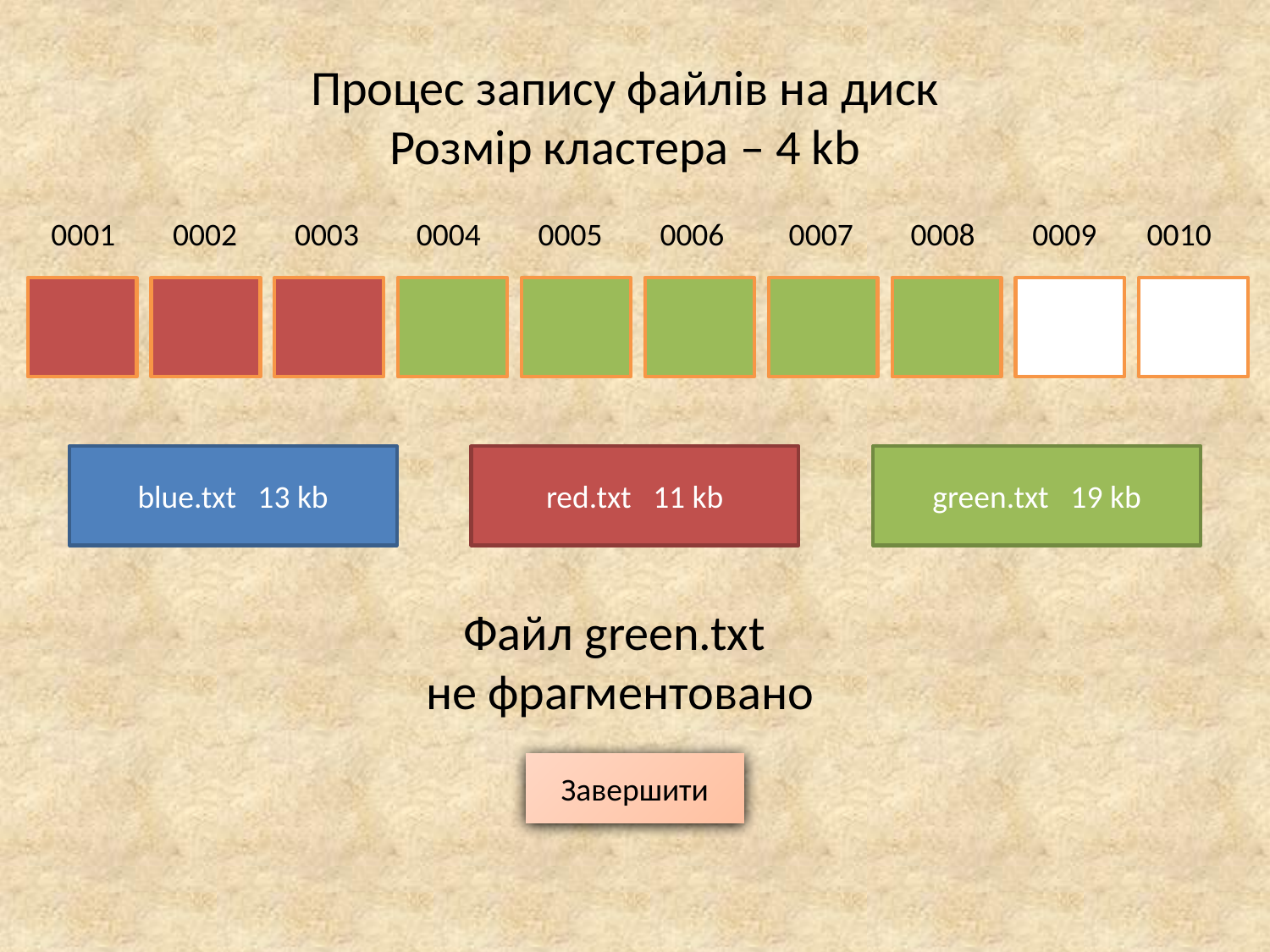

Процес запису файлів на диск
Розмір кластера – 4 kb
0001        0002        0003        0004        0005        0006         0007        0008        0009       0010

blue.txt   13 kb
red.txt   11 kb
green.txt   19 kb
Файл green.txt
не фрагментовано
Завершити